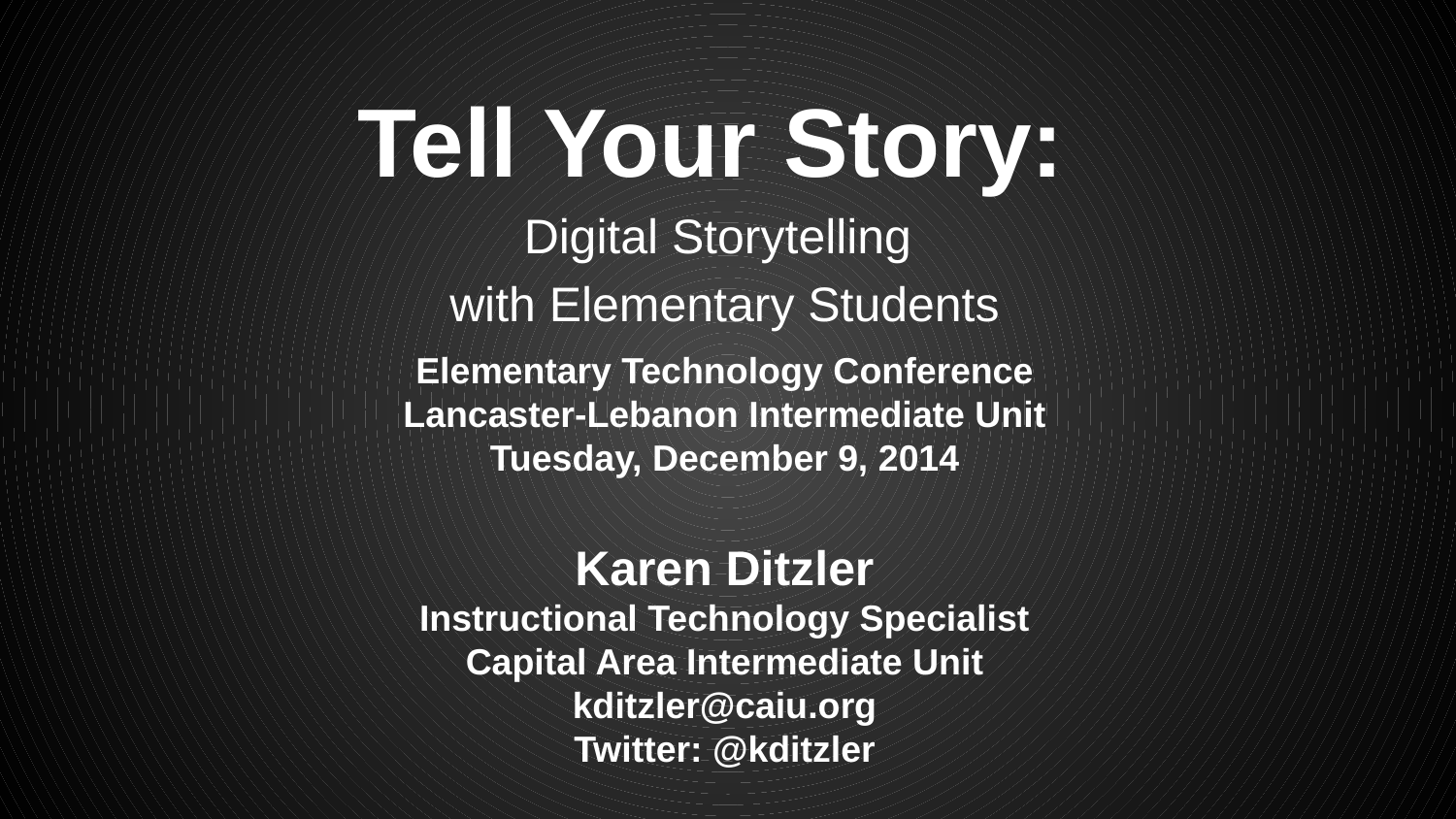

Tell Your Story:
Digital Storytelling
with Elementary Students

Elementary Technology Conference
Lancaster-Lebanon Intermediate Unit
Tuesday, December 9, 2014

Karen Ditzler
Instructional Technology Specialist
Capital Area Intermediate Unit
kditzler@caiu.org
Twitter: @kditzler